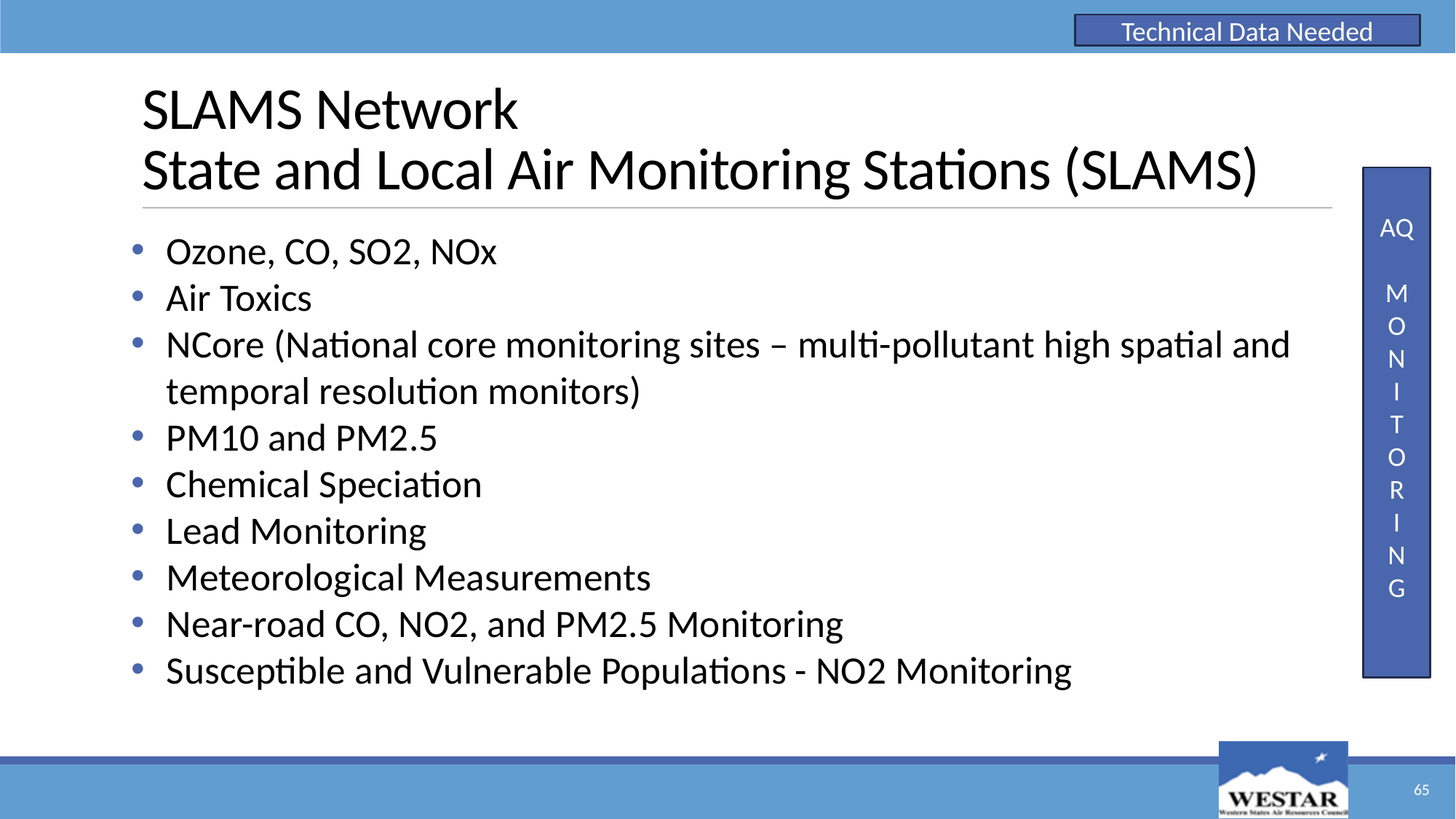

Technical Data Needed
# SLAMS Network State and Local Air Monitoring Stations (SLAMS)
AQ

M
O
N
I
T
O
R
I
N
G

Ozone, CO, SO2, NOx
Air Toxics
NCore (National core monitoring sites – multi-pollutant high spatial and temporal resolution monitors)
PM10 and PM2.5
Chemical Speciation
Lead Monitoring
Meteorological Measurements
Near-road CO, NO2, and PM2.5 Monitoring
Susceptible and Vulnerable Populations - NO2 Monitoring

65